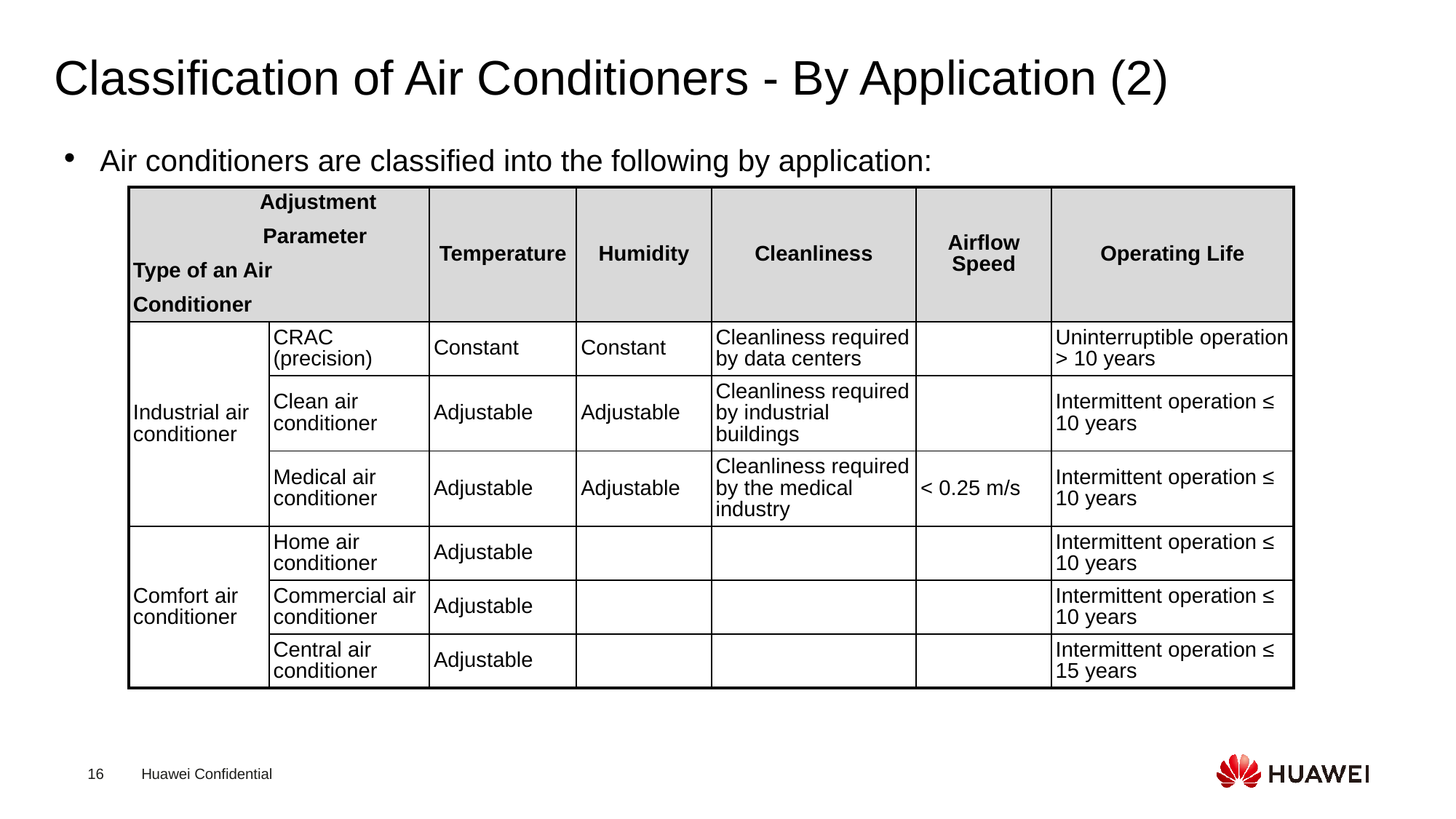

# Classification of Air Conditioners - By Application (2)
Air conditioners are classified into the following by application:
| Adjustment Parameter Type of an Air Conditioner |  | Temperature | Humidity | Cleanliness | Airflow Speed | Operating Life |
| --- | --- | --- | --- | --- | --- | --- |
| Industrial air conditioner | CRAC (precision) | Constant | Constant | Cleanliness required by data centers |  | Uninterruptible operation > 10 years |
|  | Clean air conditioner | Adjustable | Adjustable | Cleanliness required by industrial buildings |  | Intermittent operation ≤ 10 years |
|  | Medical air conditioner | Adjustable | Adjustable | Cleanliness required by the medical industry | < 0.25 m/s | Intermittent operation ≤ 10 years |
| Comfort air conditioner | Home air conditioner | Adjustable |  |  |  | Intermittent operation ≤ 10 years |
|  | Commercial air conditioner | Adjustable |  |  |  | Intermittent operation ≤ 10 years |
|  | Central air conditioner | Adjustable |  |  |  | Intermittent operation ≤ 15 years |